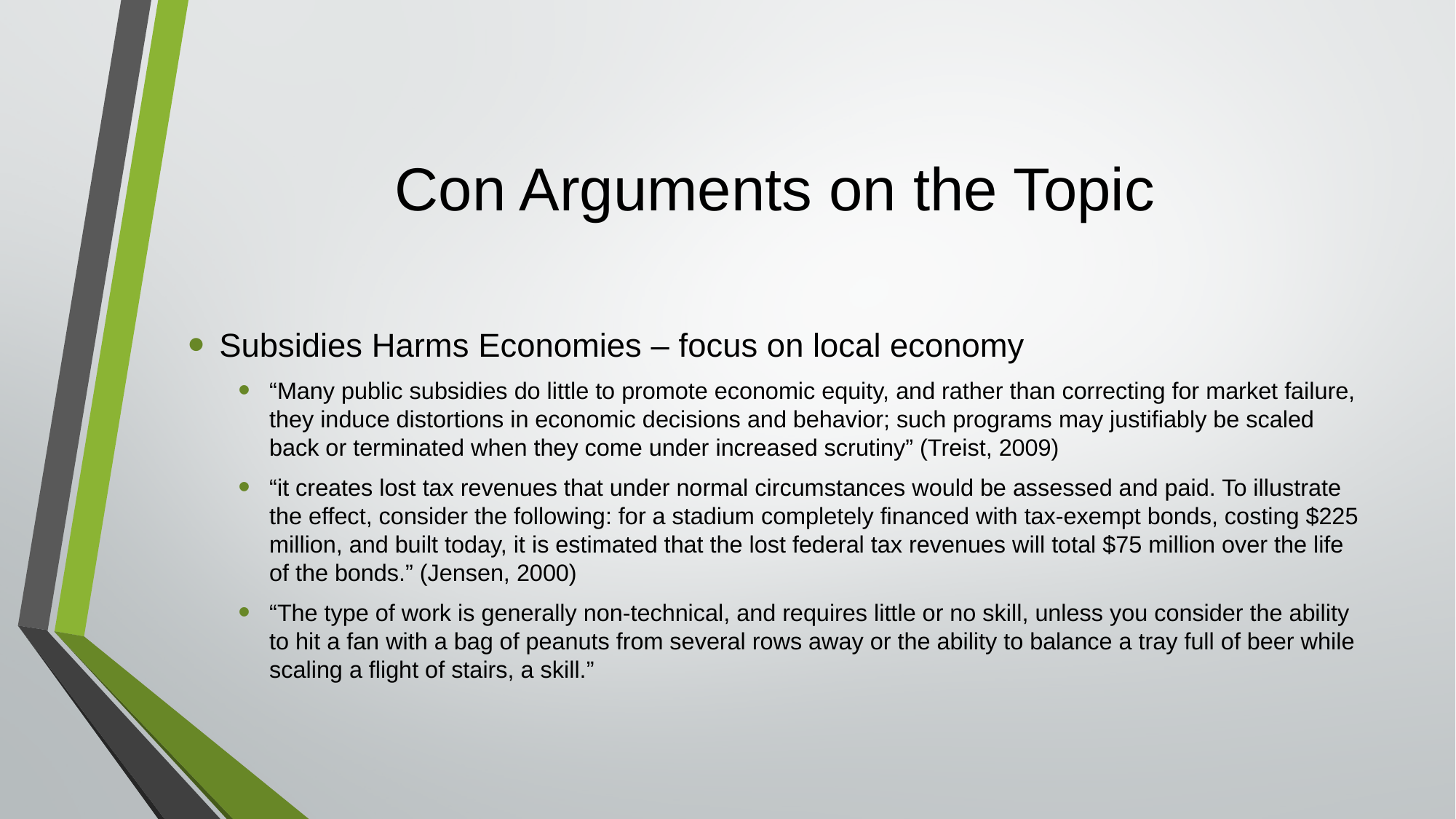

# Con Arguments on the Topic
Subsidies Harms Economies – focus on local economy
“Many public subsidies do little to promote economic equity, and rather than correcting for market failure, they induce distortions in economic decisions and behavior; such programs may justifiably be scaled back or terminated when they come under increased scrutiny” (Treist, 2009)
“it creates lost tax revenues that under normal circumstances would be assessed and paid. To illustrate the effect, consider the following: for a stadium completely financed with tax-exempt bonds, costing $225 million, and built today, it is estimated that the lost federal tax revenues will total $75 million over the life of the bonds.” (Jensen, 2000)
“The type of work is generally non-technical, and requires little or no skill, unless you consider the ability to hit a fan with a bag of peanuts from several rows away or the ability to balance a tray full of beer while scaling a flight of stairs, a skill.”